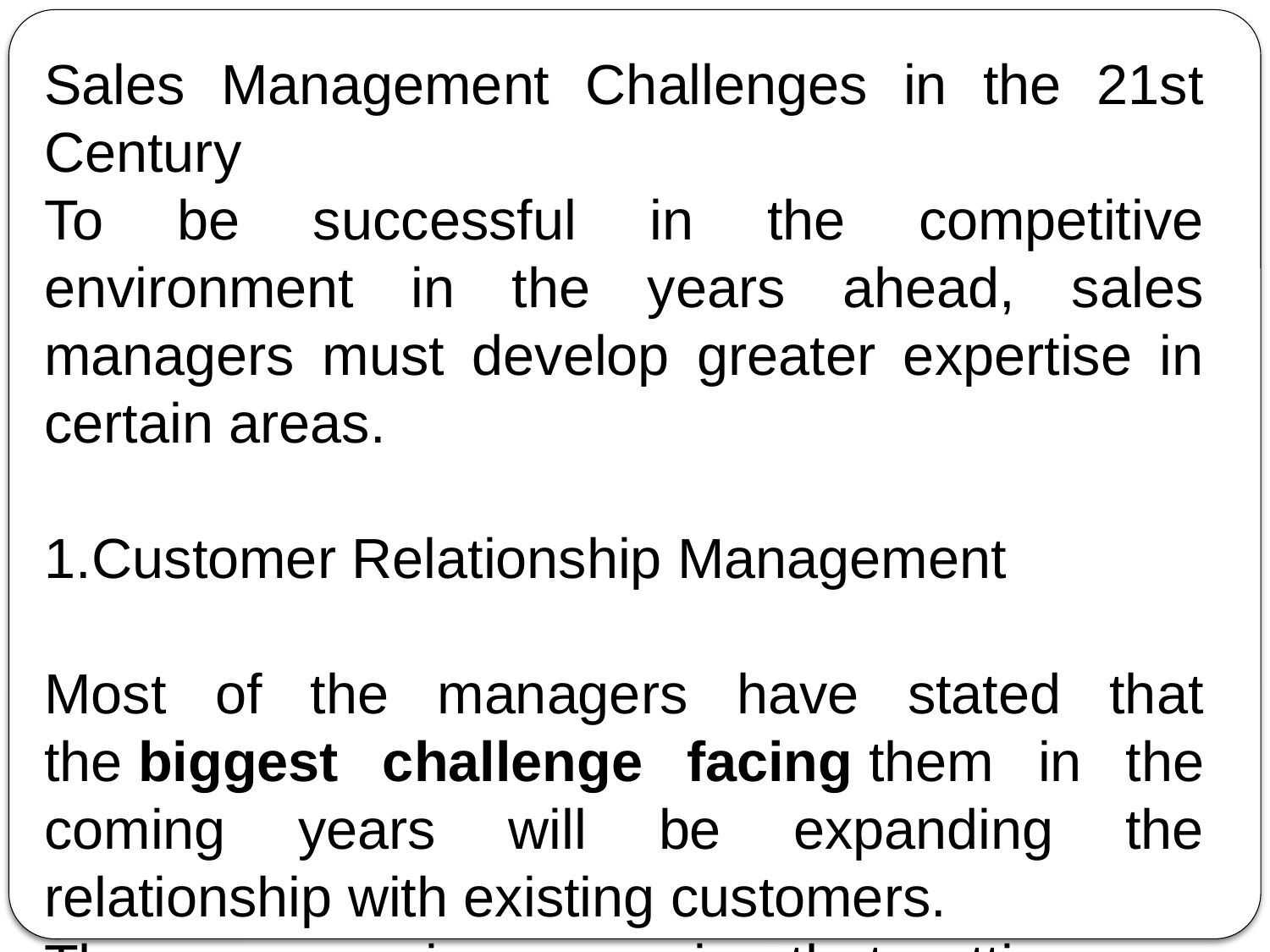

Sales Management Challenges in the 21st Century
To be successful in the competitive environment in the years ahead, sales managers must develop greater expertise in certain areas.

Customer Relationship Management

Most of the managers have stated that the biggest challenge facing them in the coming years will be expanding the relationship with existing customers.
These companies recognize that getting new customers costs more than increasing sales with existing customers.